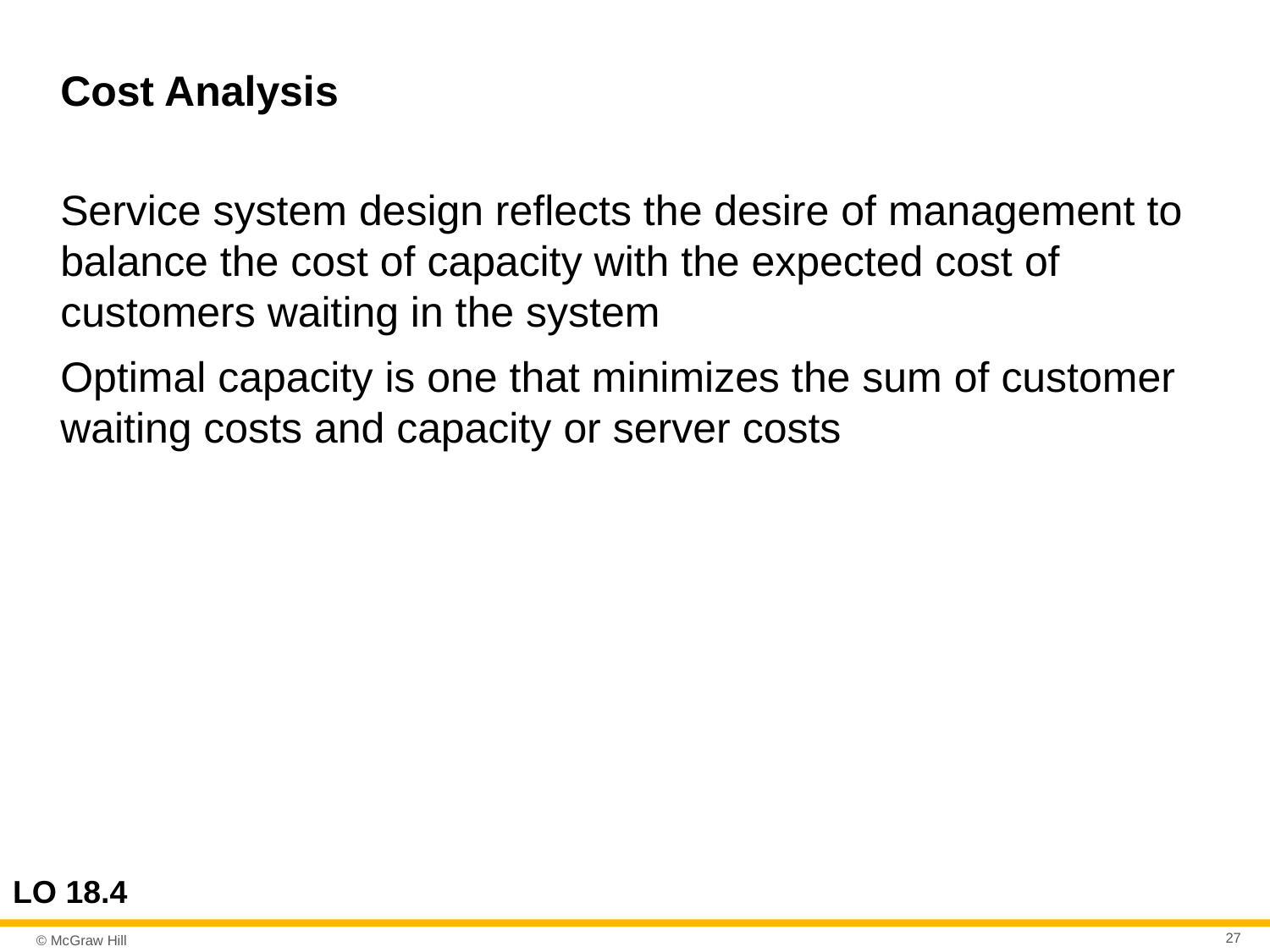

# Cost Analysis
Service system design reflects the desire of management to balance the cost of capacity with the expected cost of customers waiting in the system
Optimal capacity is one that minimizes the sum of customer waiting costs and capacity or server costs
LO 18.4